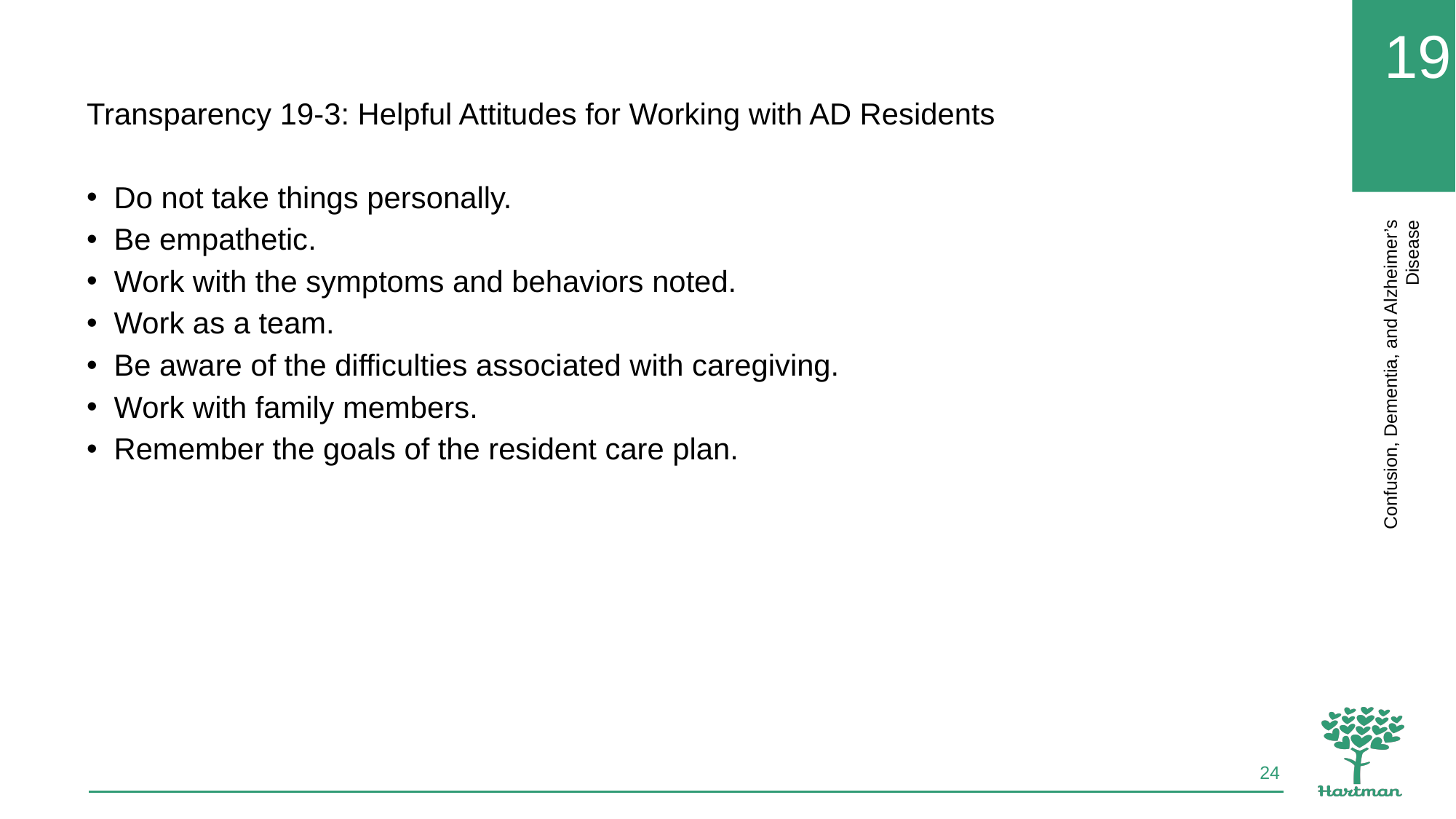

Transparency 19-3: Helpful Attitudes for Working with AD Residents

Do not take things personally.
Be empathetic.
Work with the symptoms and behaviors noted.
Work as a team.
Be aware of the difficulties associated with caregiving.
Work with family members.
Remember the goals of the resident care plan.
24